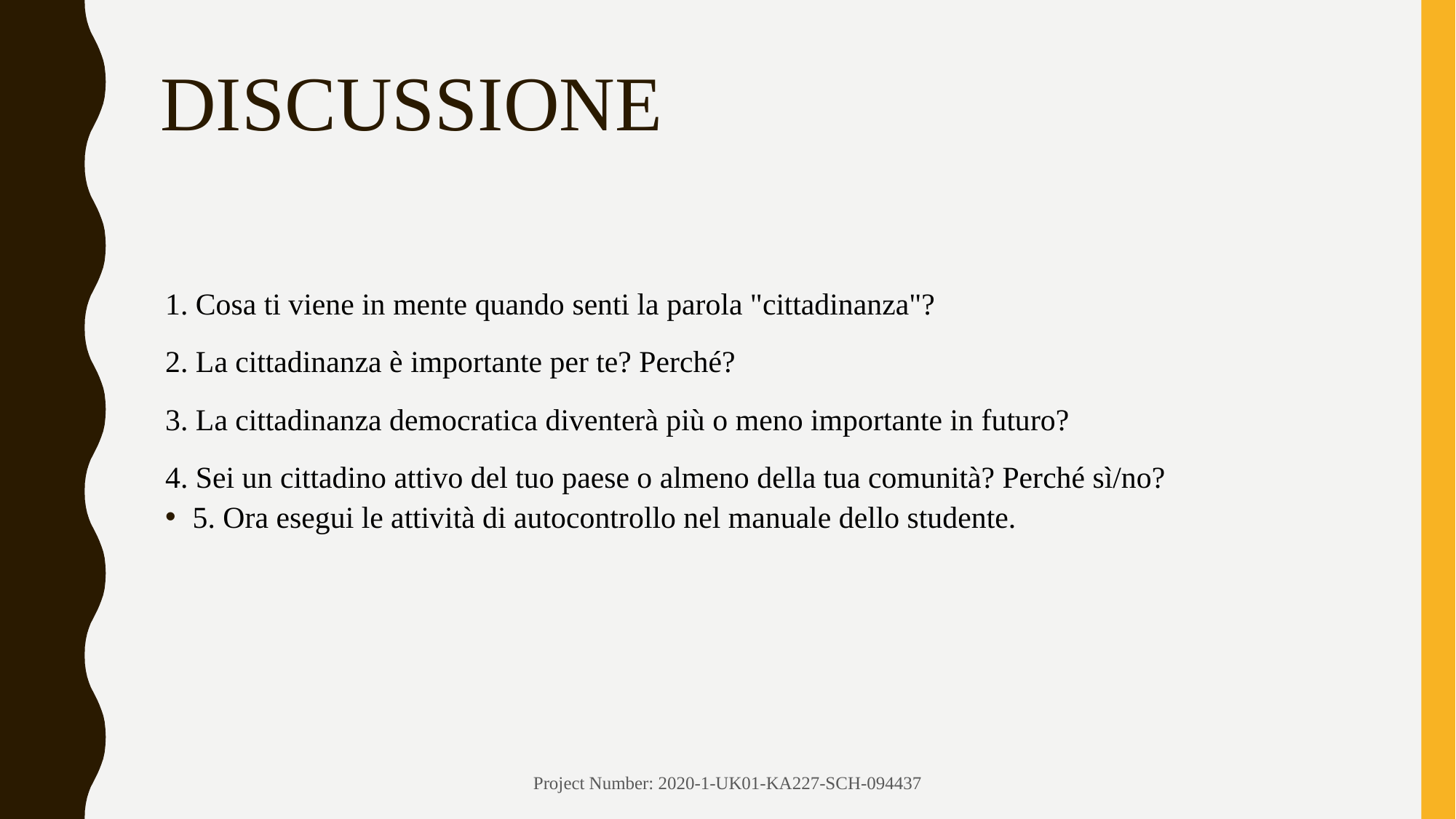

# DISCUSSIONE

1. Cosa ti viene in mente quando senti la parola "cittadinanza"?
2. La cittadinanza è importante per te? Perché?
3. La cittadinanza democratica diventerà più o meno importante in futuro?
4. Sei un cittadino attivo del tuo paese o almeno della tua comunità? Perché sì/no?
5. Ora esegui le attività di autocontrollo nel manuale dello studente.
Project Number: 2020-1-UK01-KA227-SCH-094437